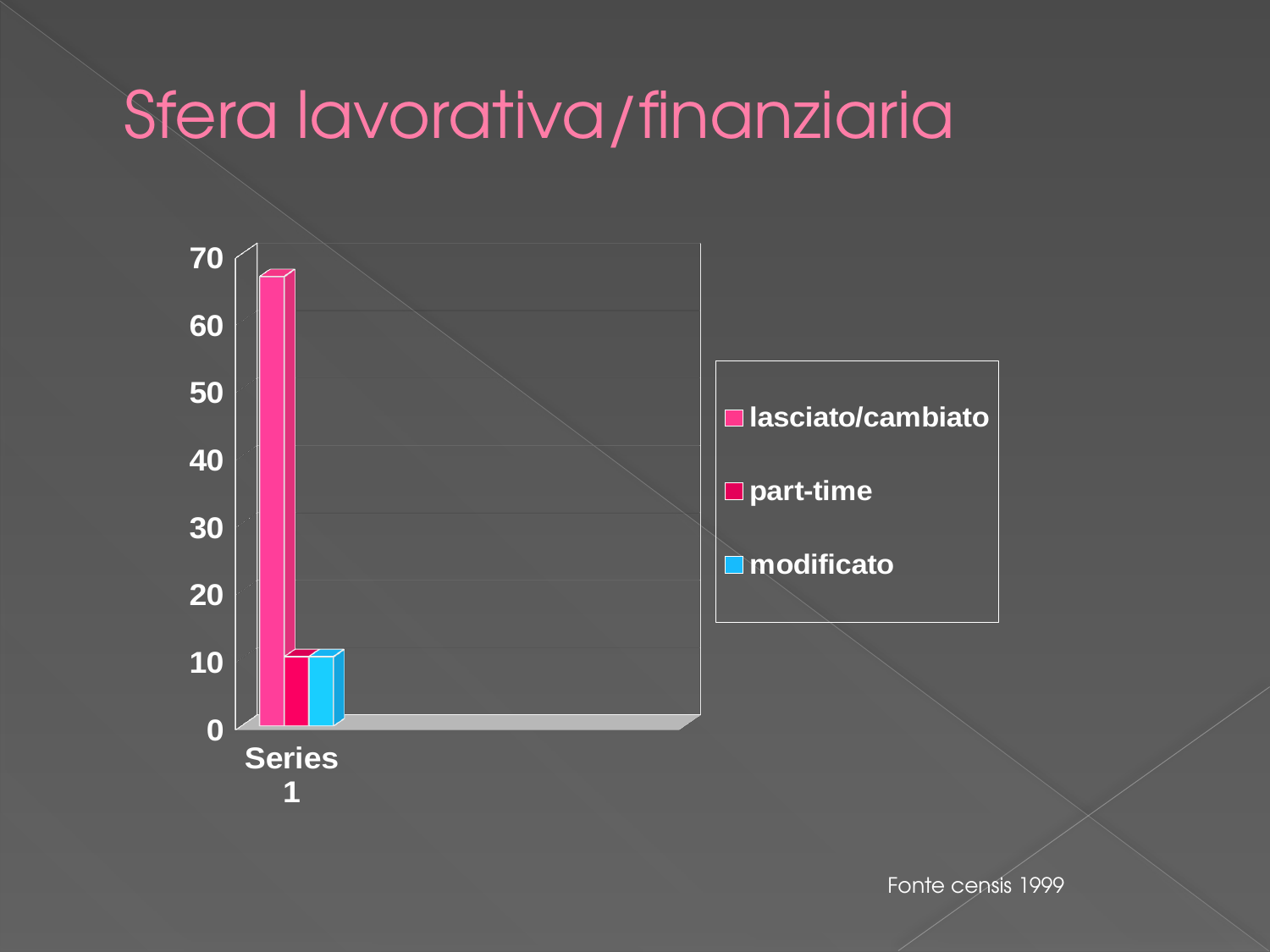

# Sfera lavorativa/finanziaria

[unsupported chart]

Fonte censis 1999